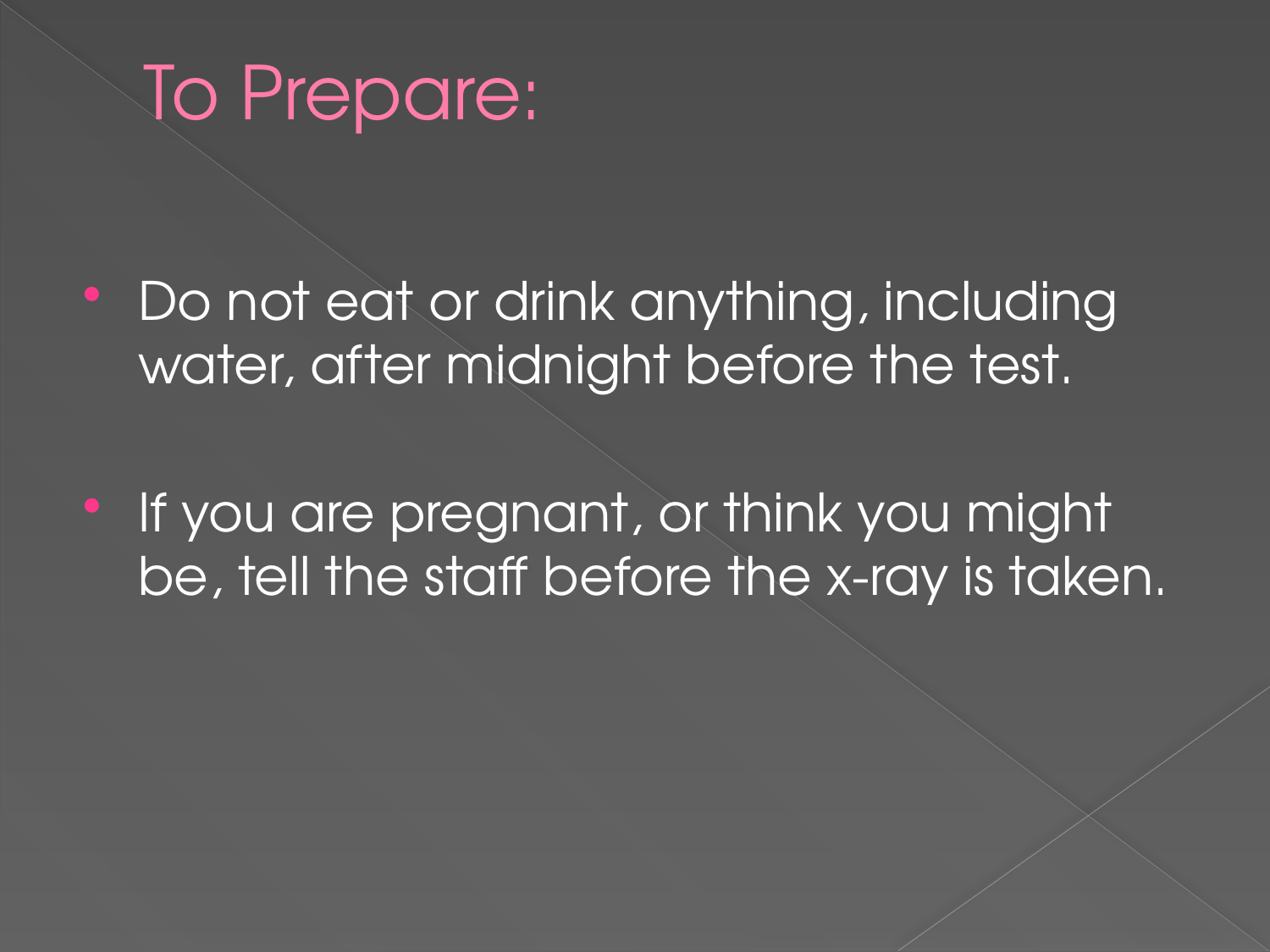

# To Prepare:
Do not eat or drink anything, including water, after midnight before the test.

If you are pregnant, or think you might be, tell the staff before the x-ray is taken.